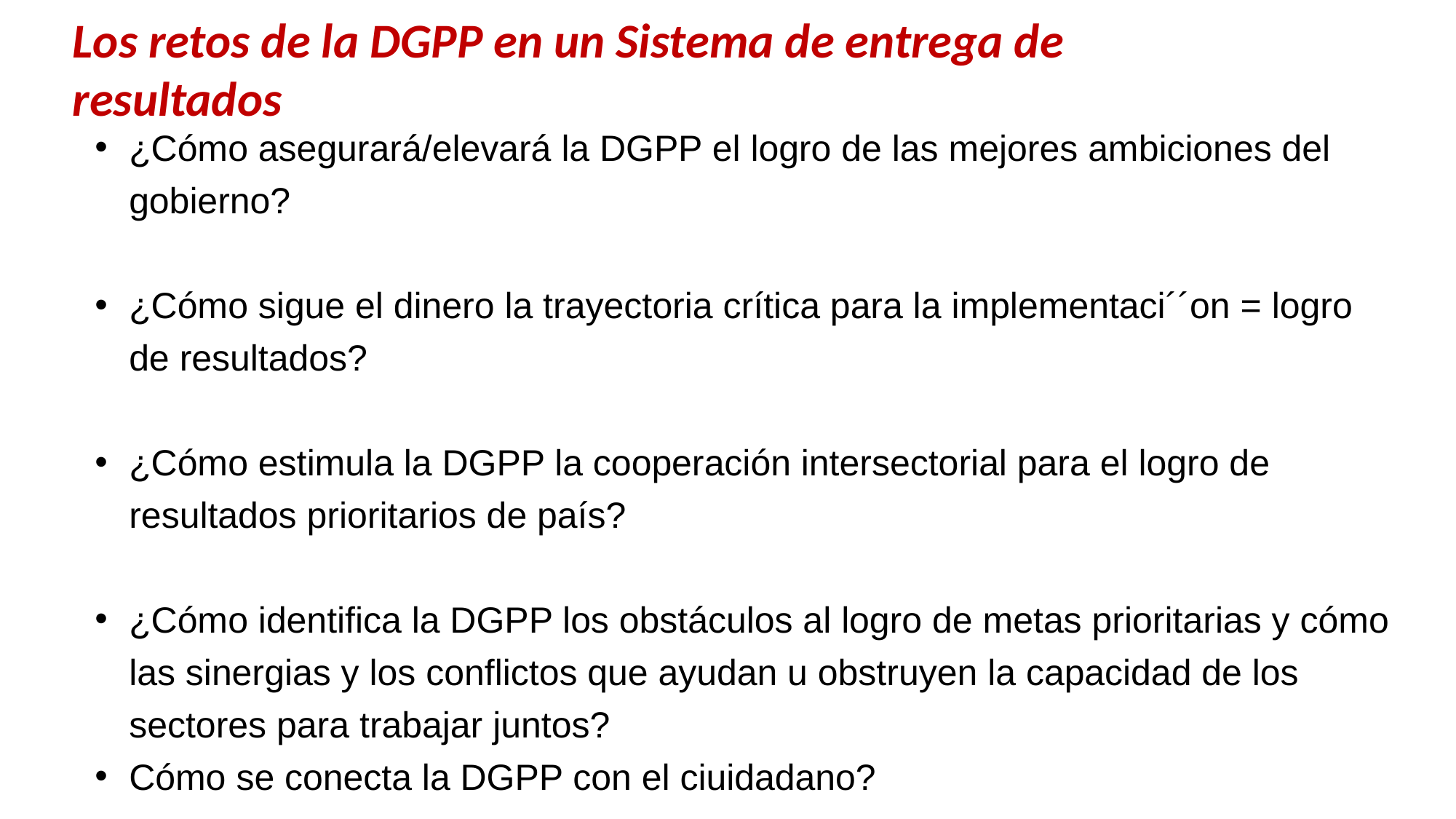

# Los retos de la DGPP en un Sistema de entrega de resultados

¿Cómo asegurará/elevará la DGPP el logro de las mejores ambiciones del gobierno?

¿Cómo sigue el dinero la trayectoria crítica para la implementaci´´on = logro de resultados?

¿Cómo estimula la DGPP la cooperación intersectorial para el logro de resultados prioritarios de país?

¿Cómo identifica la DGPP los obstáculos al logro de metas prioritarias y cómo las sinergias y los conflictos que ayudan u obstruyen la capacidad de los sectores para trabajar juntos?
Cómo se conecta la DGPP con el ciuidadano?

Opportunities for improving efficiency and effectiveness